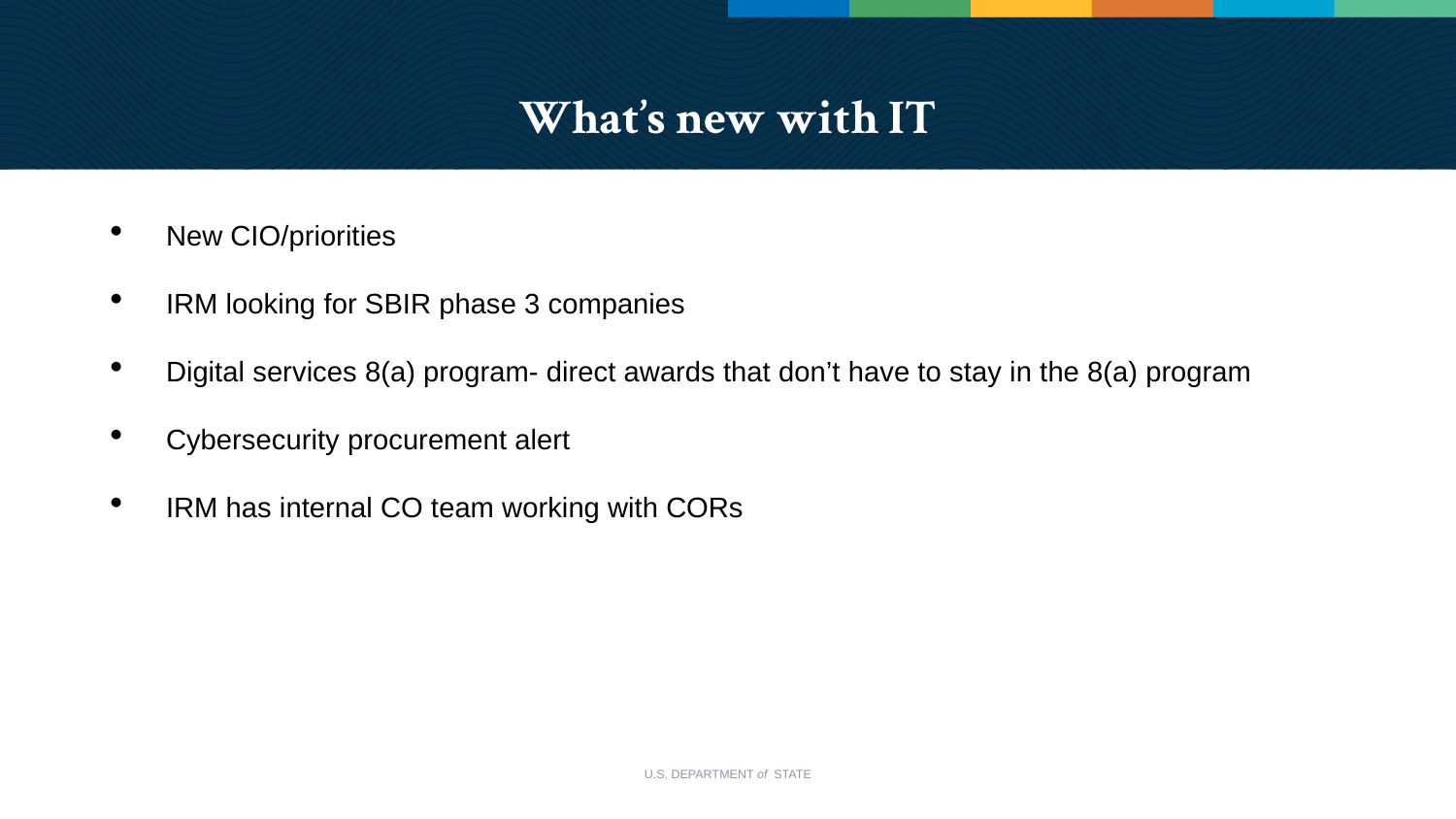

# What’s new with IT
New CIO/priorities

IRM looking for SBIR phase 3 companies

Digital services 8(a) program- direct awards that don’t have to stay in the 8(a) program

Cybersecurity procurement alert

IRM has internal CO team working with CORs